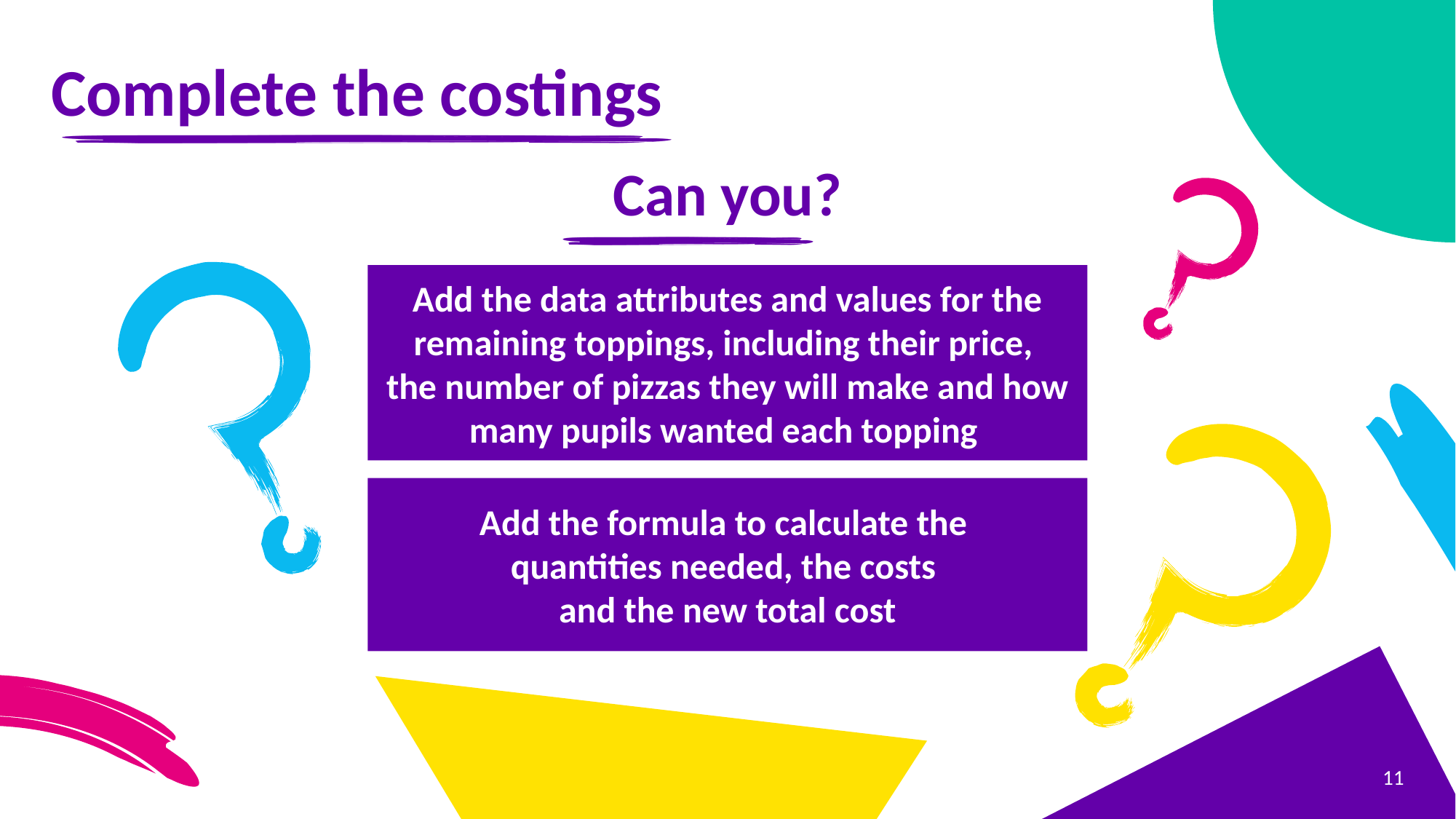

# Complete the costings
Can you?

Add the data attributes and values for the remaining toppings, including their price,
the number of pizzas they will make and how many pupils wanted each topping

Add the formula to calculate the
quantities needed, the costs
and the new total cost
11